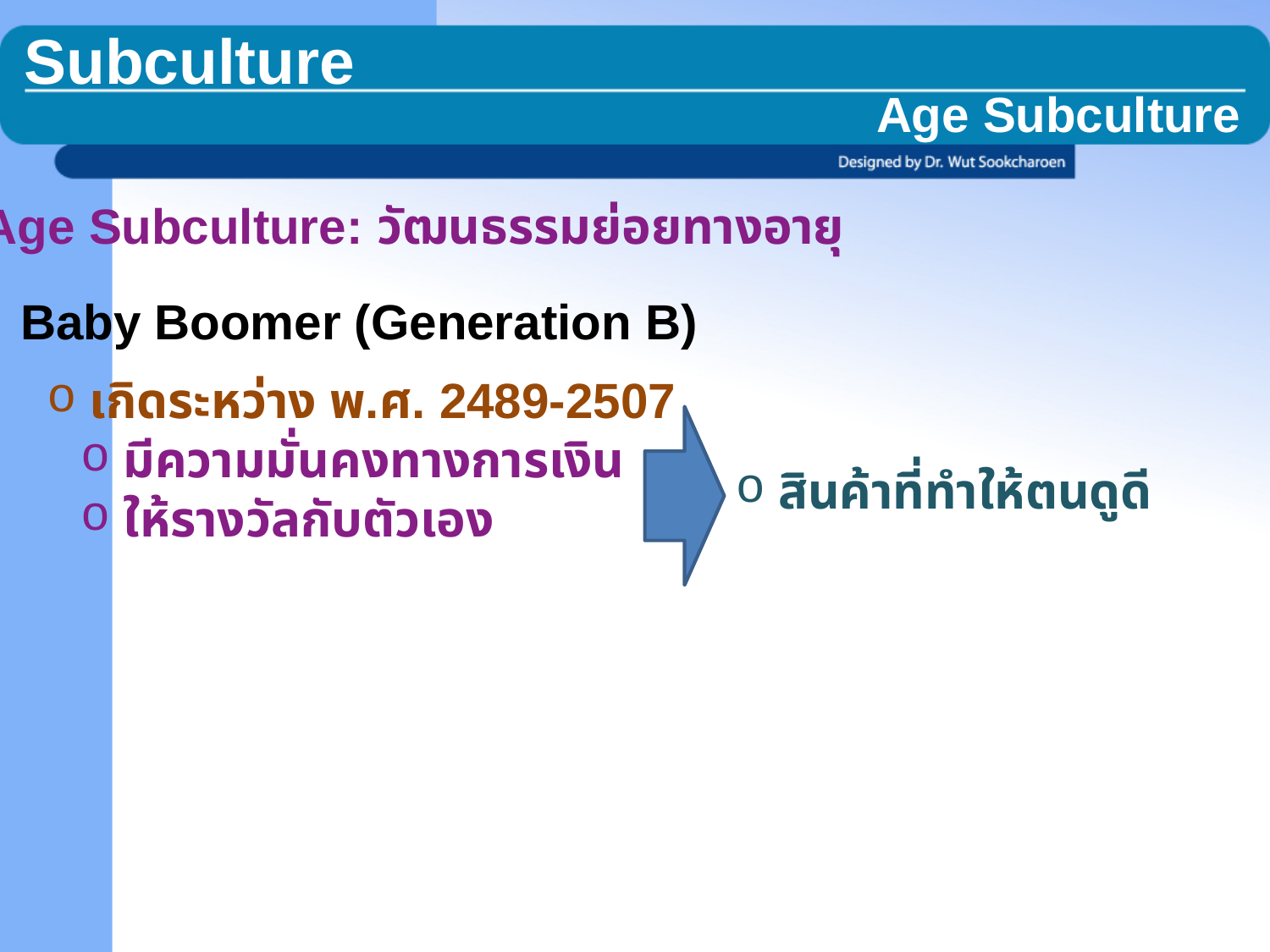

Subculture
Age Subculture
Age Subculture: วัฒนธรรมย่อยทางอายุ
Baby Boomer (Generation B)
 เกิดระหว่าง พ.ศ. 2489-2507
 มีความมั่นคงทางการเงิน
 ให้รางวัลกับตัวเอง

 สินค้าที่ทำให้ตนดูดี